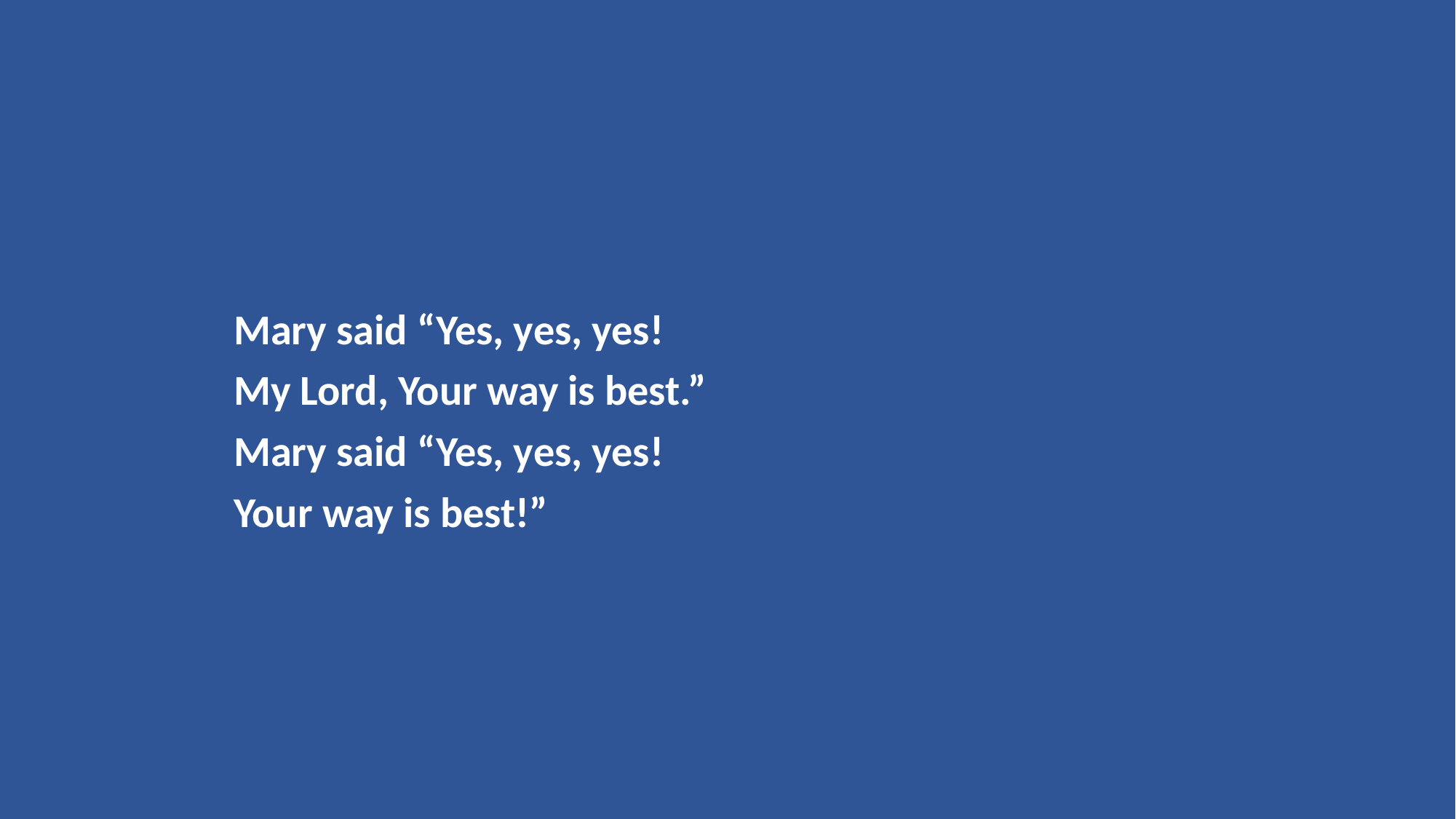

Mary said “Yes, yes, yes!
My Lord, Your way is best.”
Mary said “Yes, yes, yes!
Your way is best!”